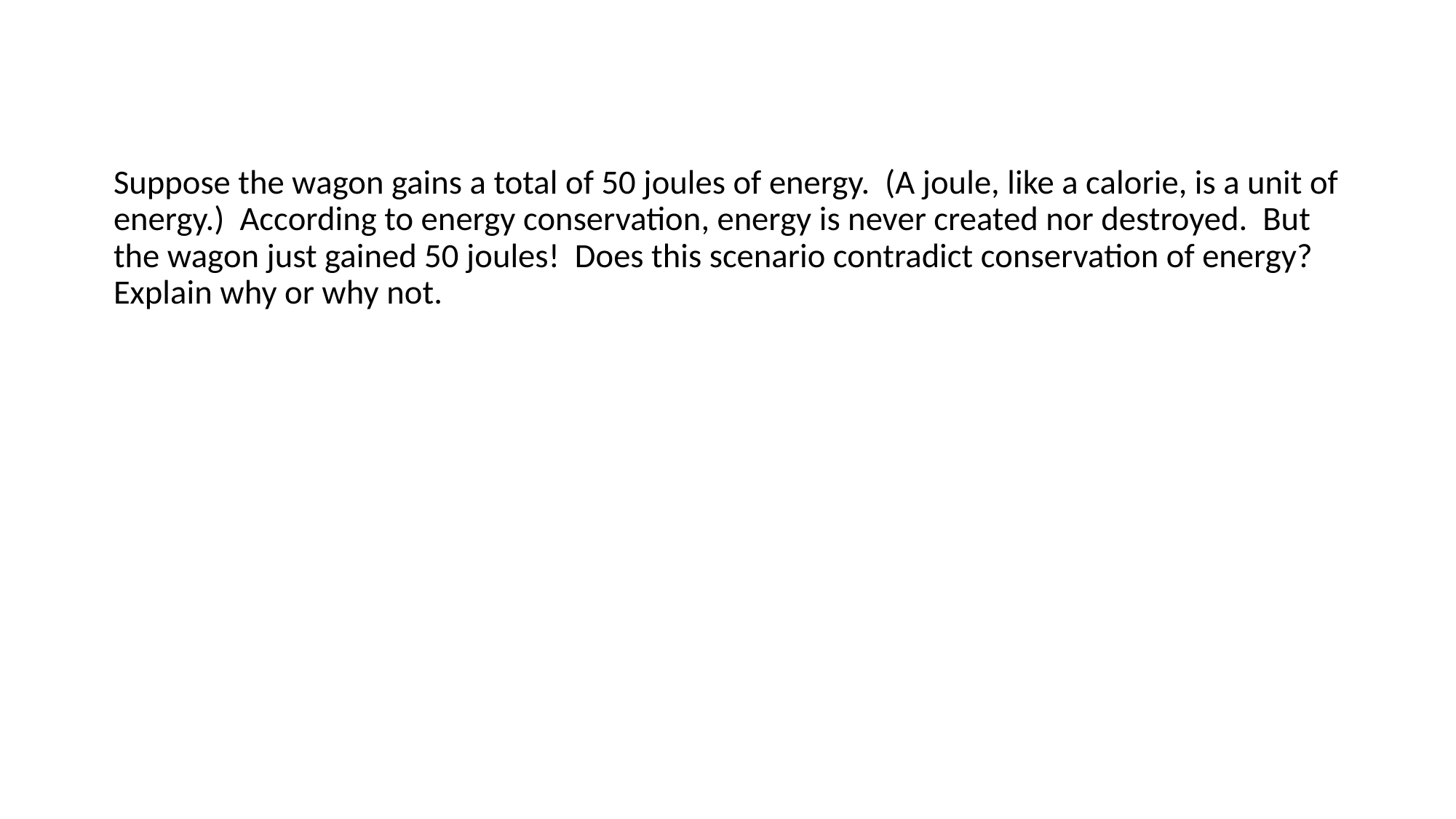

# Suppose the wagon gains a total of 50 joules of energy.  (A joule, like a calorie, is a unit of energy.)  According to energy conservation, energy is never created nor destroyed.  But the wagon just gained 50 joules!  Does this scenario contradict conservation of energy?  Explain why or why not.